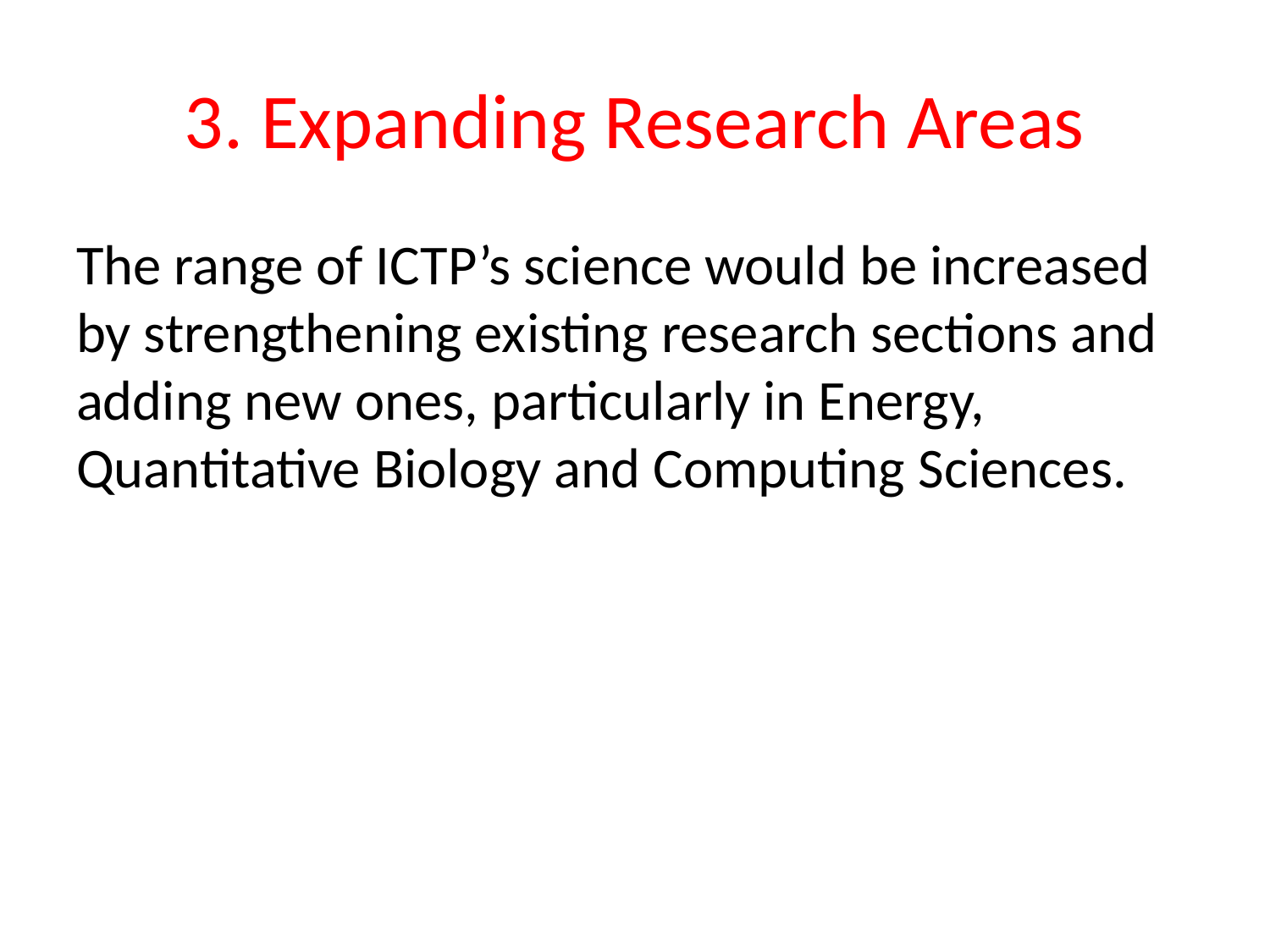

# 3. Expanding Research Areas
The range of ICTP’s science would be increased by strengthening existing research sections and adding new ones, particularly in Energy, Quantitative Biology and Computing Sciences.